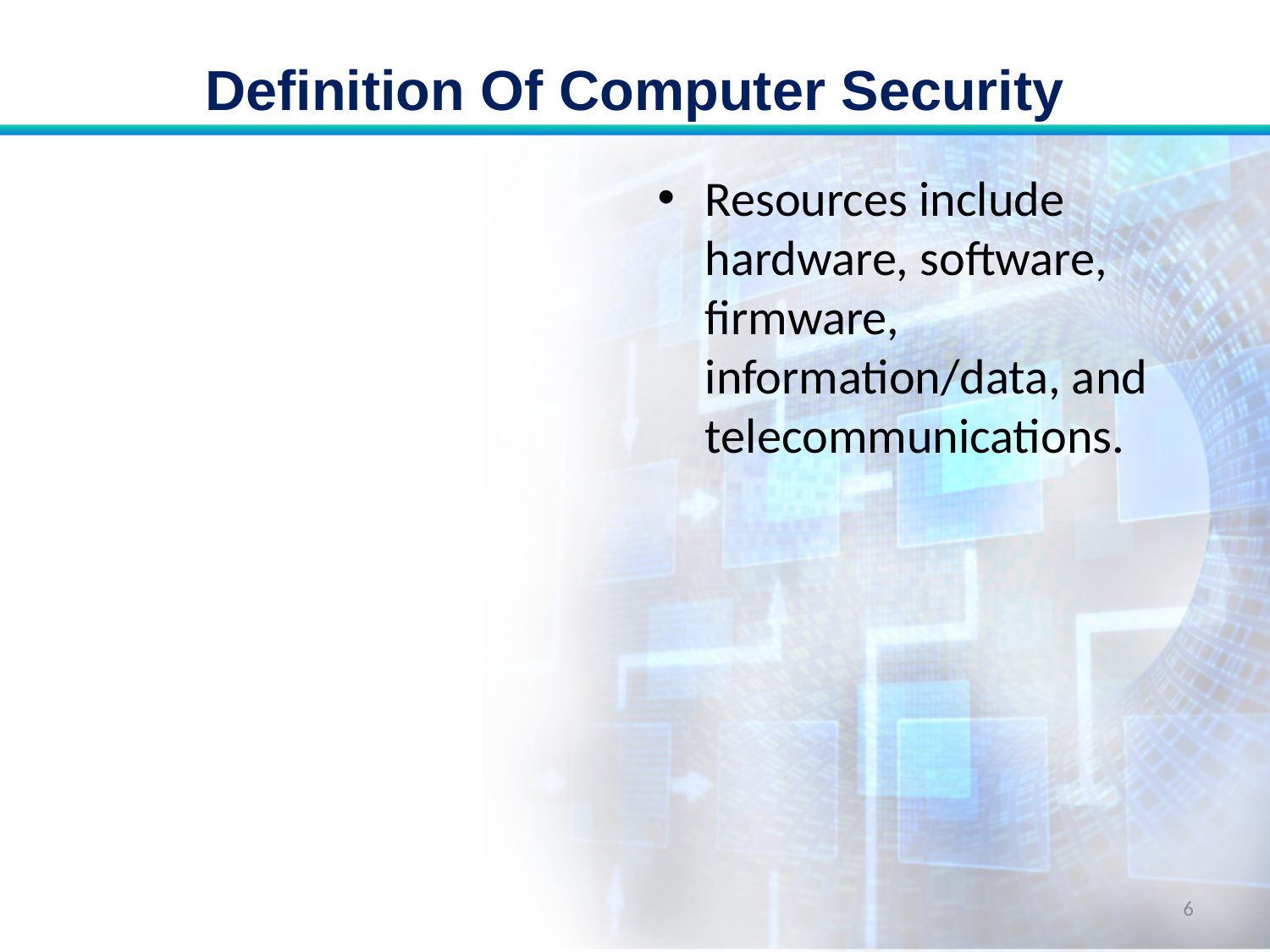

# Definition Of Computer Security
Resources include hardware, software, firmware, information/data, and telecommunications.
6